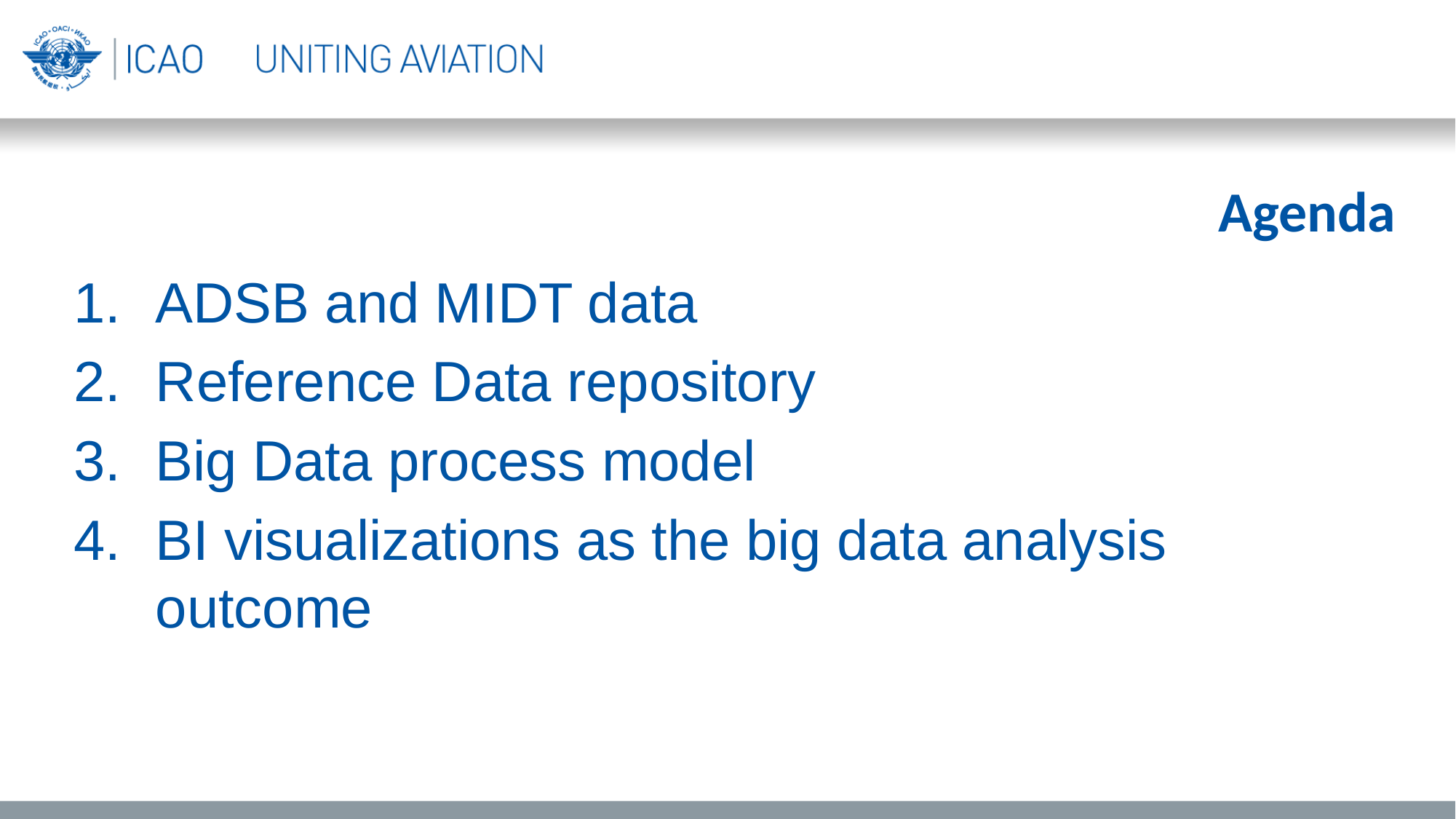

Agenda
ADSB and MIDT data
Reference Data repository
Big Data process model
BI visualizations as the big data analysis outcome